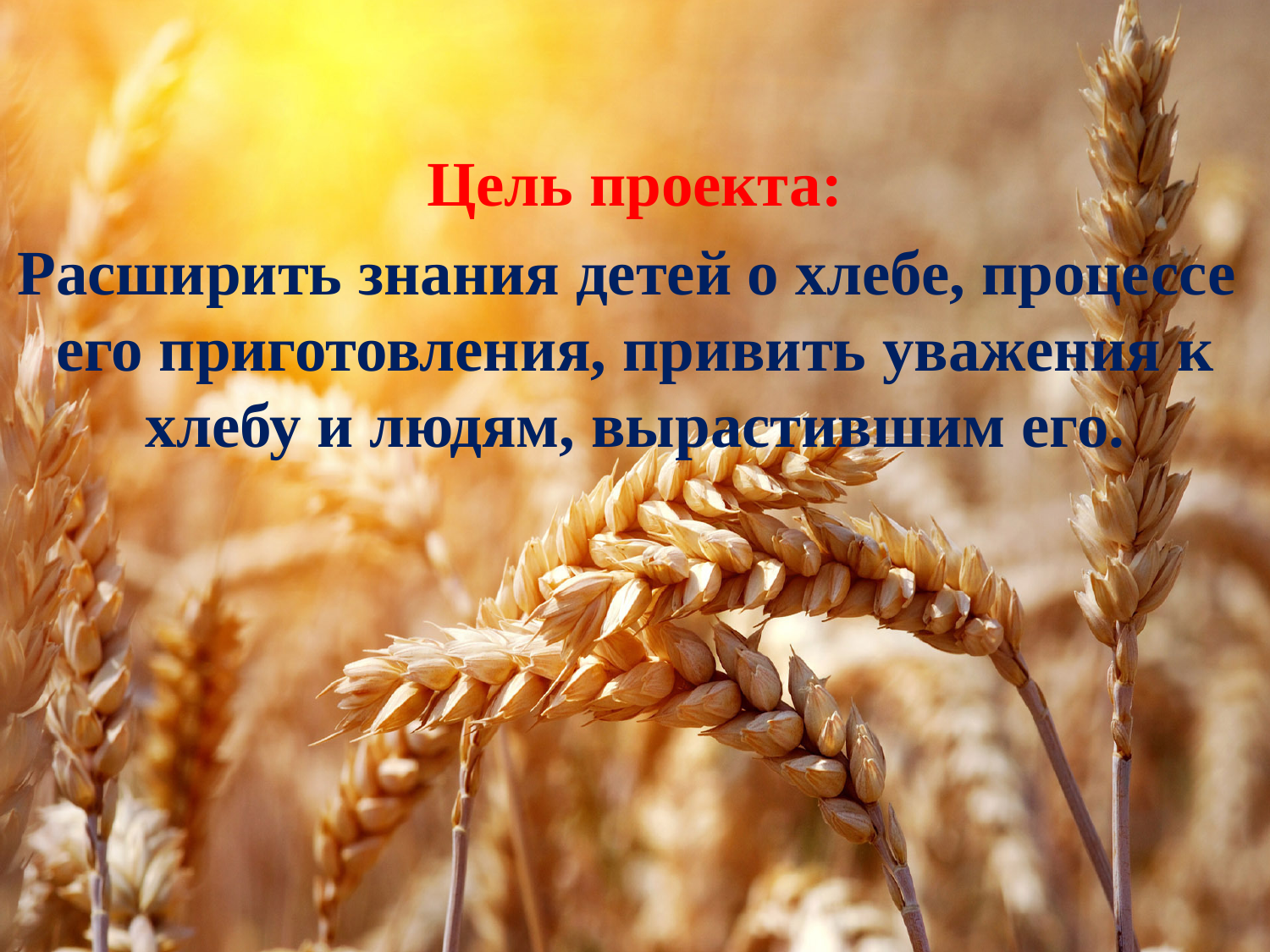

Цель проекта:
Расширить знания детей о хлебе, процессе  его приготовления, привить уважения к хлебу и людям, вырастившим его.